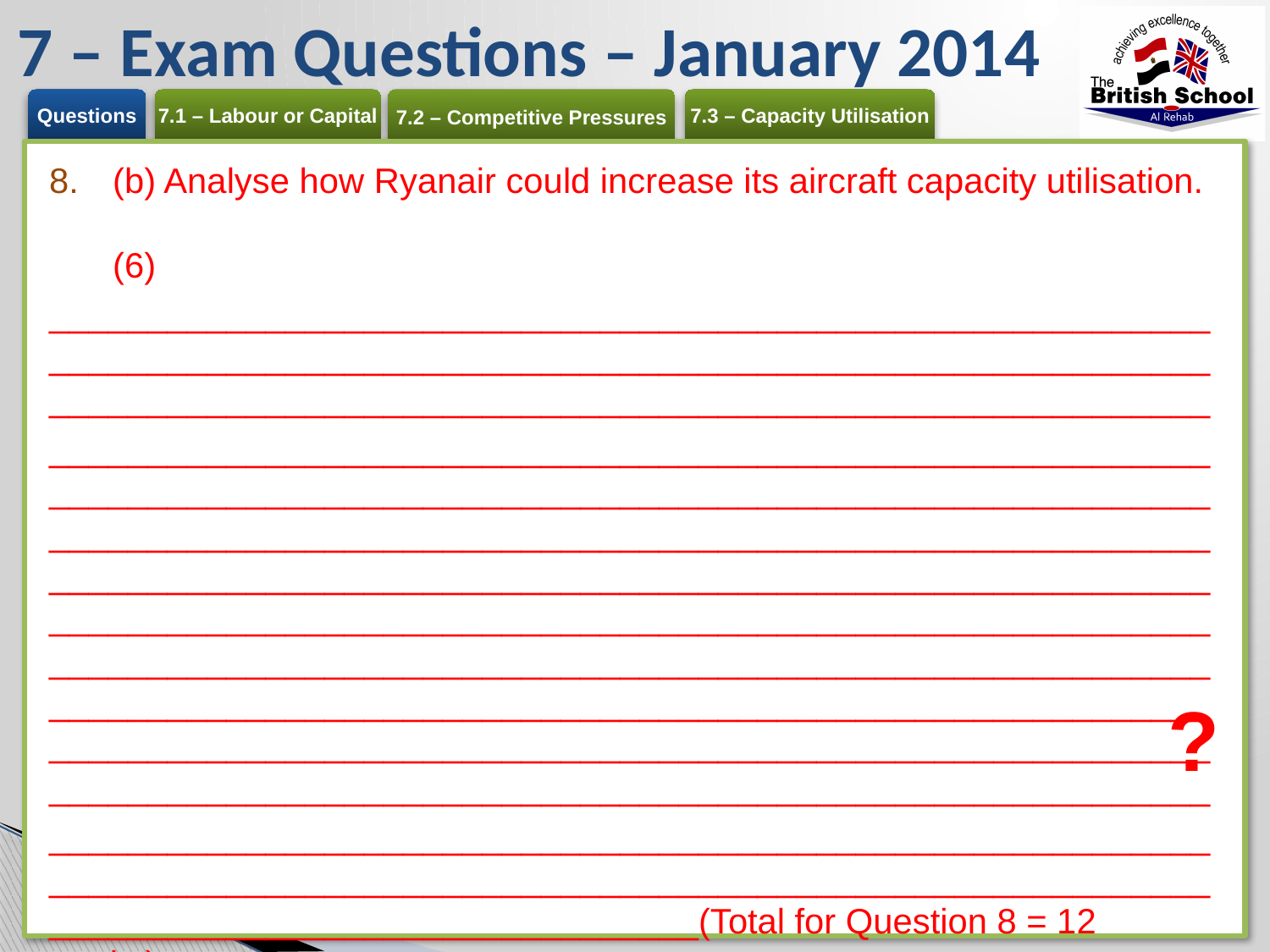

# 7 – Exam Questions – January 2014
(b) Analyse how Ryanair could increase its aircraft capacity utilisation. 	(6)
_________________________________________________________________________________________________________________________________________________________________________________
_________________________________________________________________________________________________________________________________________________________________________________ _________________________________________________________________________________________________________________________________________________________________________________ _________________________________________________________________________________________________________________________________________________________________________________
_______________________________________________________________________________________________________________________________________________________(Total for Question 8 = 12 marks)
?